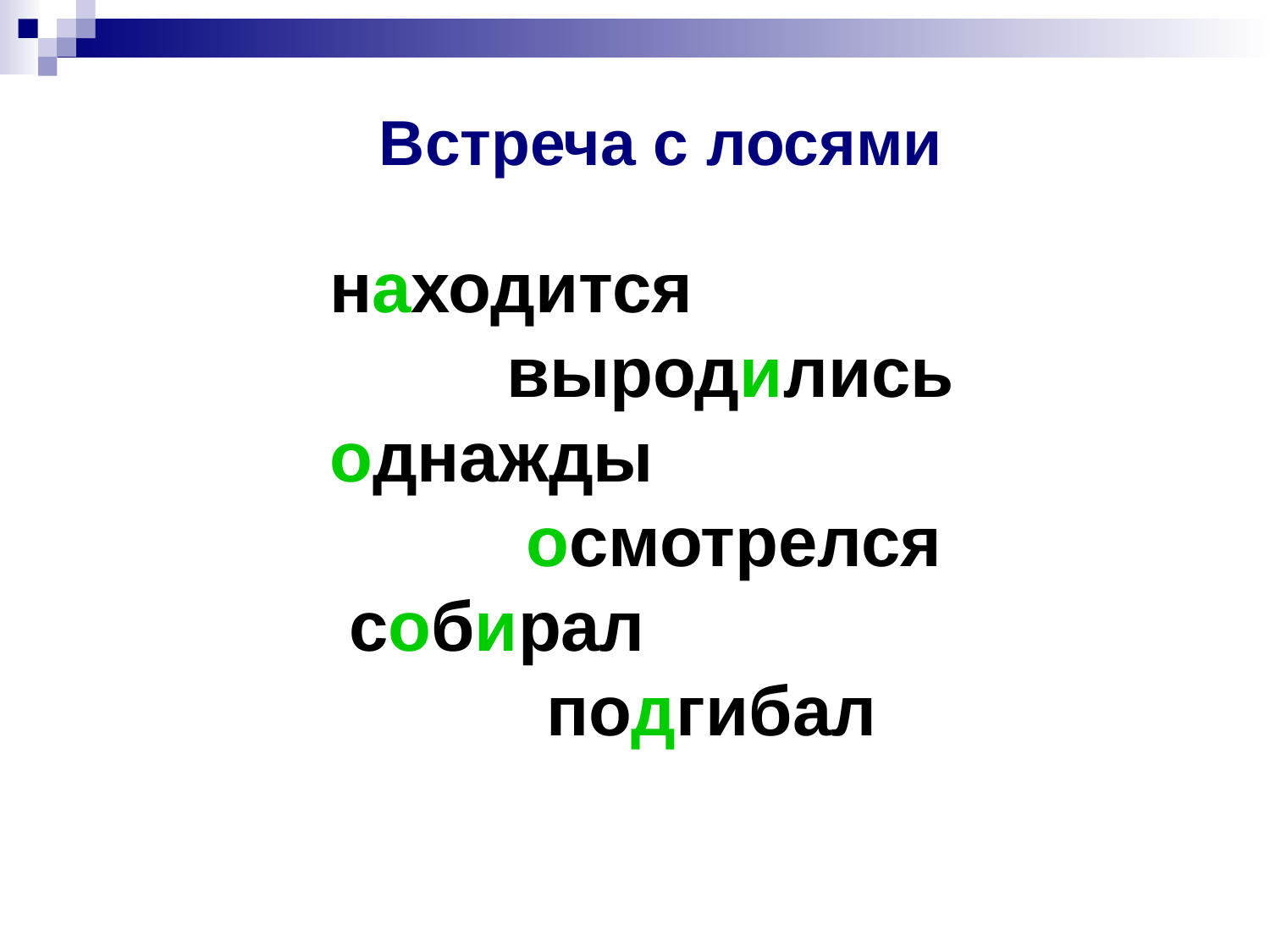

Встреча с лосями
находится
         выродились
однажды
          осмотрелся
 собирал
           подгибал